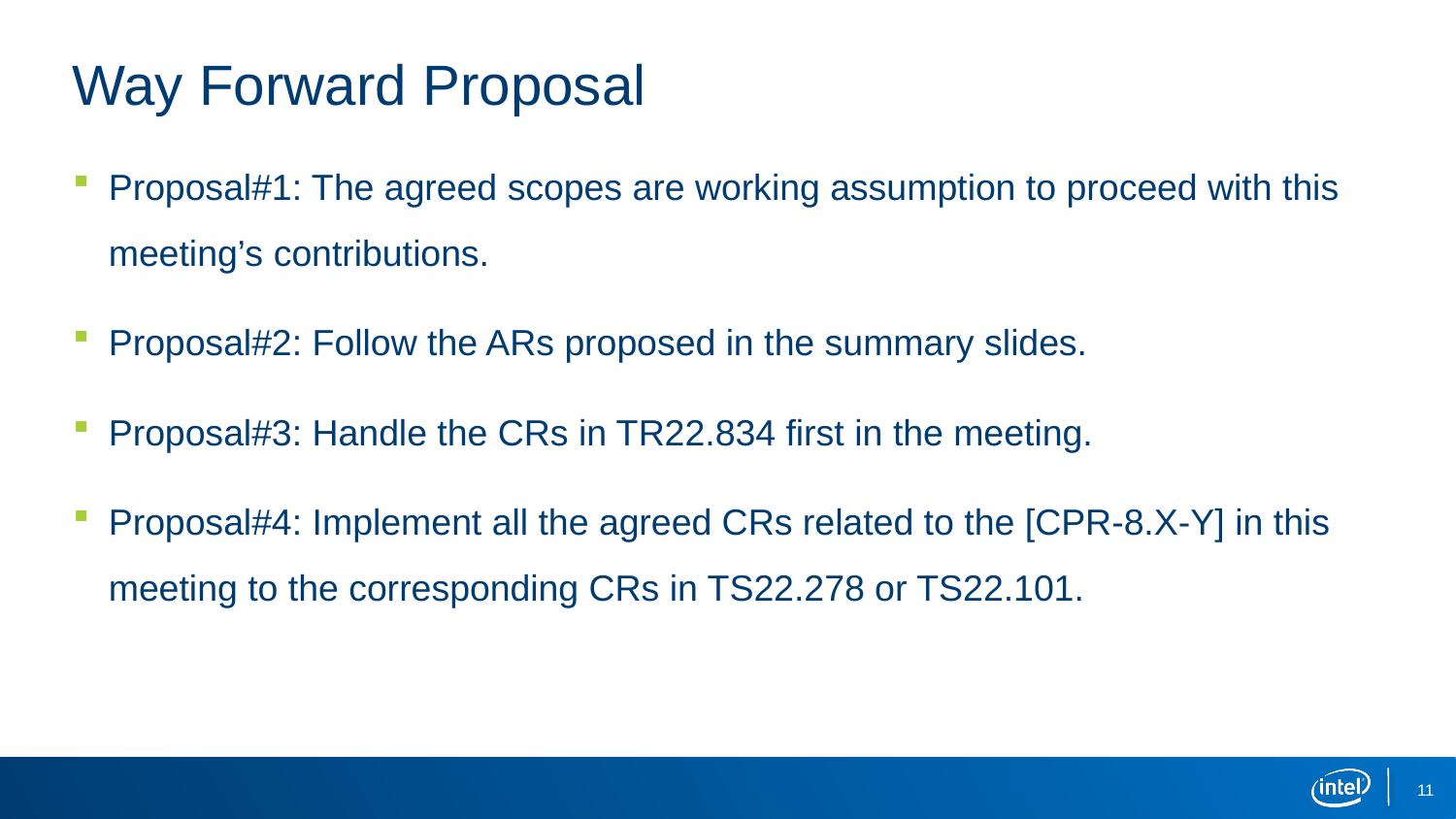

# Way Forward Proposal
Proposal#1: The agreed scopes are working assumption to proceed with this meeting’s contributions.
Proposal#2: Follow the ARs proposed in the summary slides.
Proposal#3: Handle the CRs in TR22.834 first in the meeting.
Proposal#4: Implement all the agreed CRs related to the [CPR-8.X-Y] in this meeting to the corresponding CRs in TS22.278 or TS22.101.
11